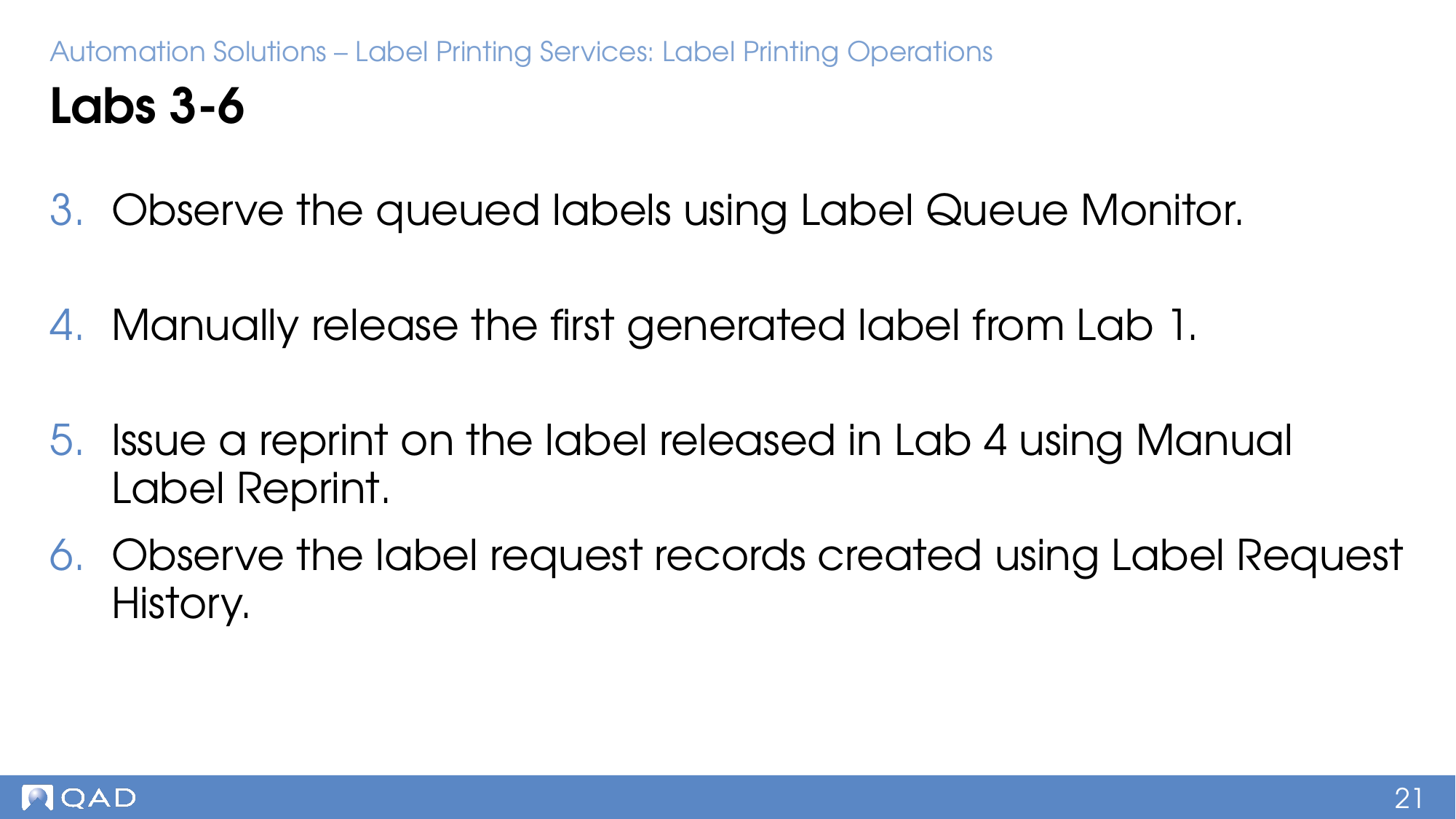

Automation Solutions – Label Printing Services: Label Printing Operations
# Labs 3-6
Observe the queued labels using Label Queue Monitor.

Manually release the first generated label from Lab 1.

Issue a reprint on the label released in Lab 4 using Manual Label Reprint.
Observe the label request records created using Label Request History.

21